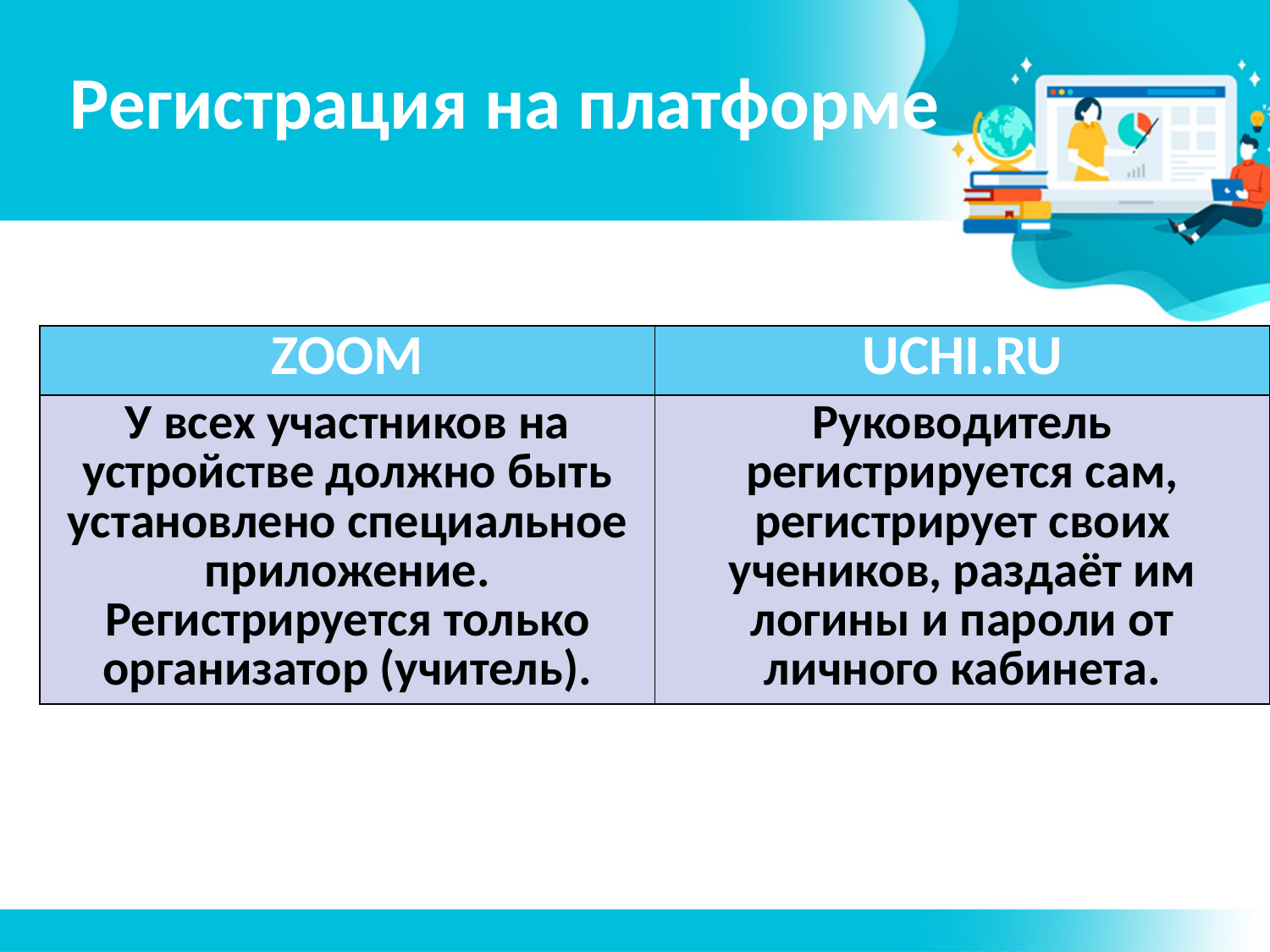

# Регистрация на платформе
| ZOOM | UCHI.RU |
| --- | --- |
| У всех участников на устройстве должно быть установлено специальное приложение. Регистрируется только организатор (учитель). | Руководитель регистрируется сам, регистрирует своих учеников, раздаёт им логины и пароли от личного кабинета. |